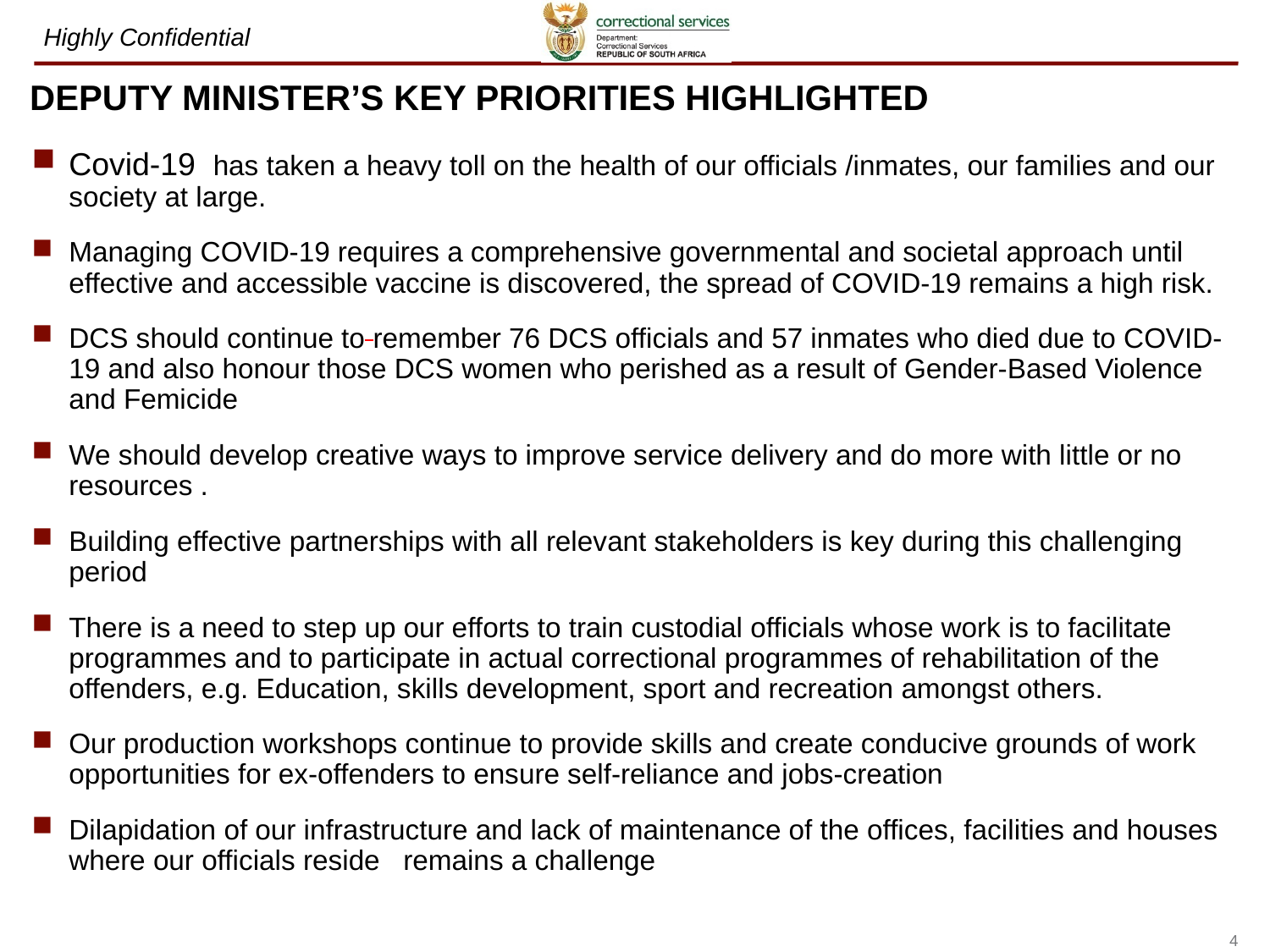

# DEPUTY MINISTER’S KEY PRIORITIES HIGHLIGHTED
Covid-19  has taken a heavy toll on the health of our officials /inmates, our families and our society at large.
Managing COVID-19 requires a comprehensive governmental and societal approach until effective and accessible vaccine is discovered, the spread of COVID-19 remains a high risk.
DCS should continue to remember 76 DCS officials and 57 inmates who died due to COVID-19 and also honour those DCS women who perished as a result of Gender-Based Violence and Femicide
We should develop creative ways to improve service delivery and do more with little or no resources .
Building effective partnerships with all relevant stakeholders is key during this challenging period
There is a need to step up our efforts to train custodial officials whose work is to facilitate programmes and to participate in actual correctional programmes of rehabilitation of the offenders, e.g. Education, skills development, sport and recreation amongst others.
Our production workshops continue to provide skills and create conducive grounds of work opportunities for ex-offenders to ensure self-reliance and jobs-creation
Dilapidation of our infrastructure and lack of maintenance of the offices, facilities and houses where our officials reside   remains a challenge